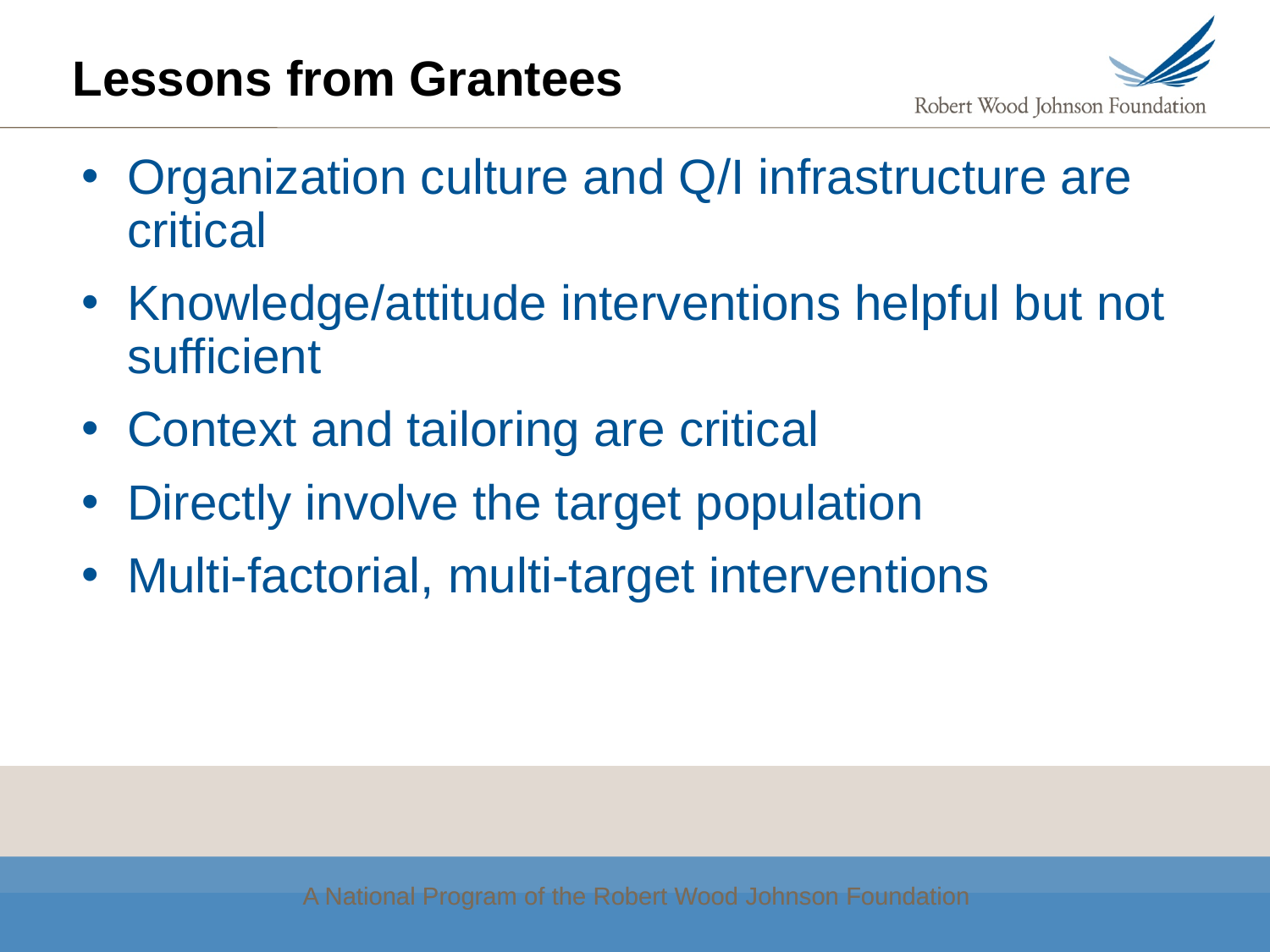

# Lessons from Grantees
Organization culture and Q/I infrastructure are critical
Knowledge/attitude interventions helpful but not sufficient
Context and tailoring are critical
Directly involve the target population
Multi-factorial, multi-target interventions

A National Program of the Robert Wood Johnson Foundation